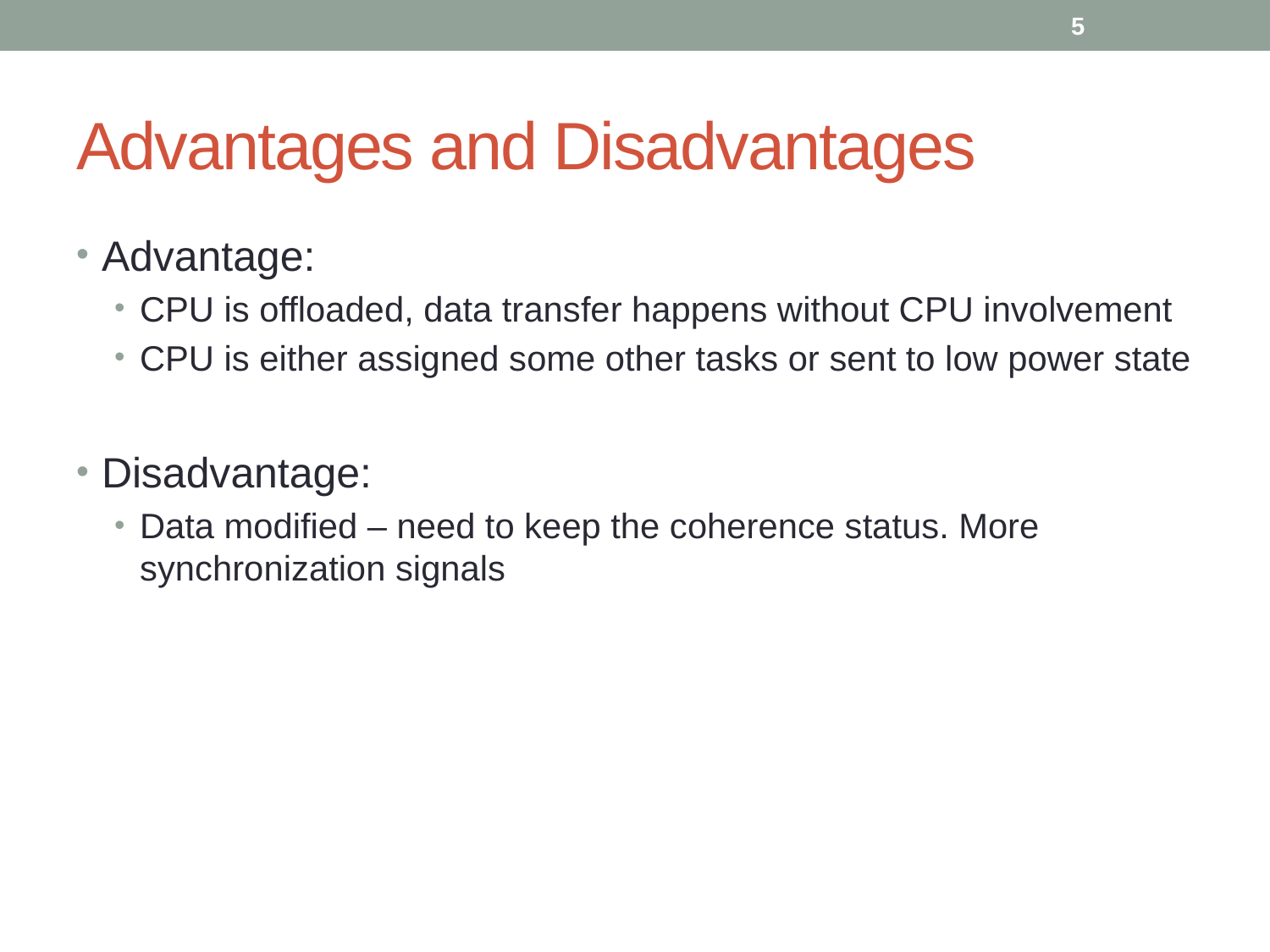

5
# Advantages and Disadvantages
Advantage:
CPU is offloaded, data transfer happens without CPU involvement
CPU is either assigned some other tasks or sent to low power state

Disadvantage:
Data modified – need to keep the coherence status. More synchronization signals